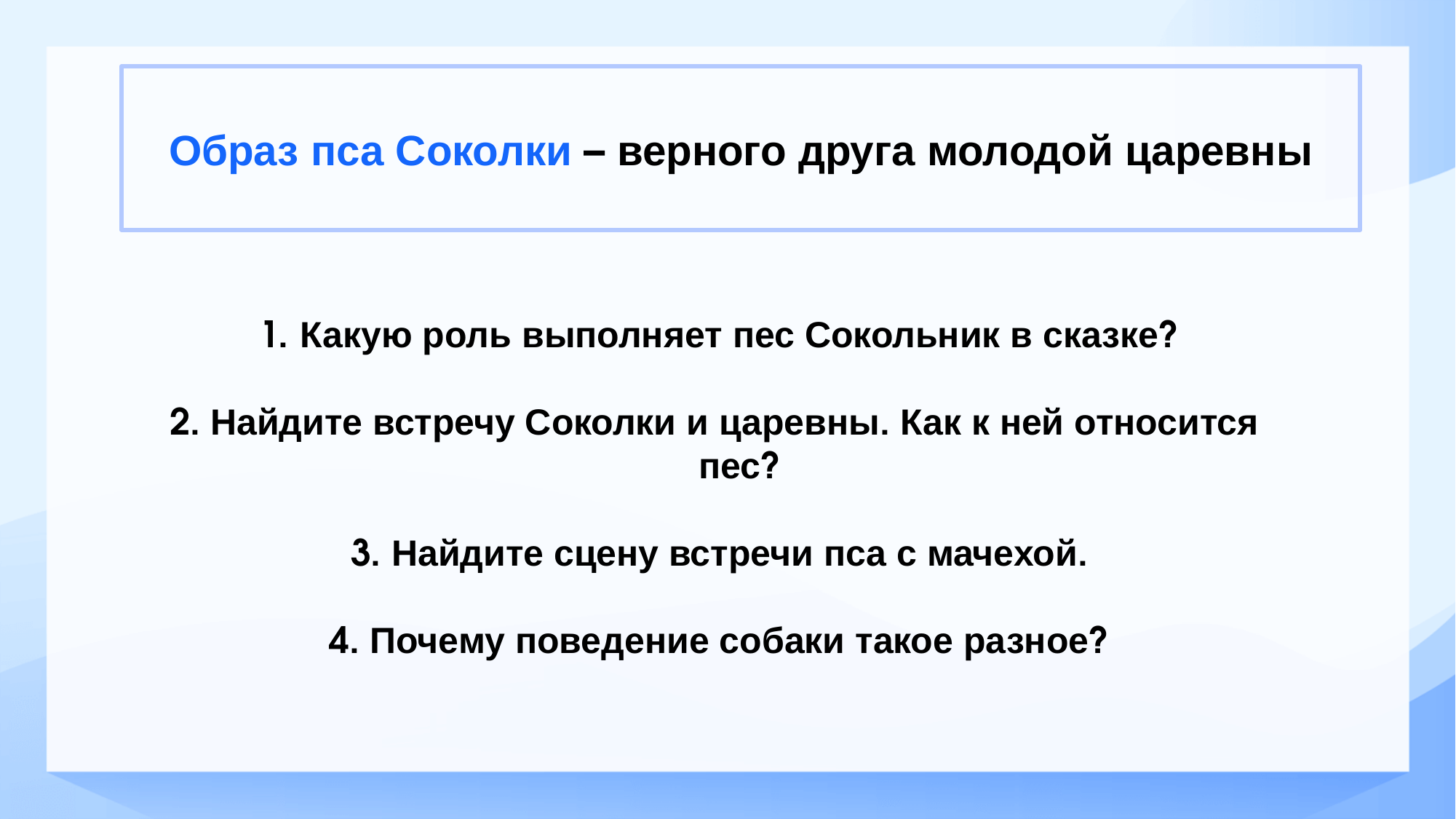

Образ пса Соколки – верного друга молодой царевны

Какую роль выполняет пес Сокольник в сказке?

Найдите встречу Соколки и царевны. Как к ней относится  пес?

Найдите сцену встречи пса с мачехой.

Почему поведение собаки такое разное?